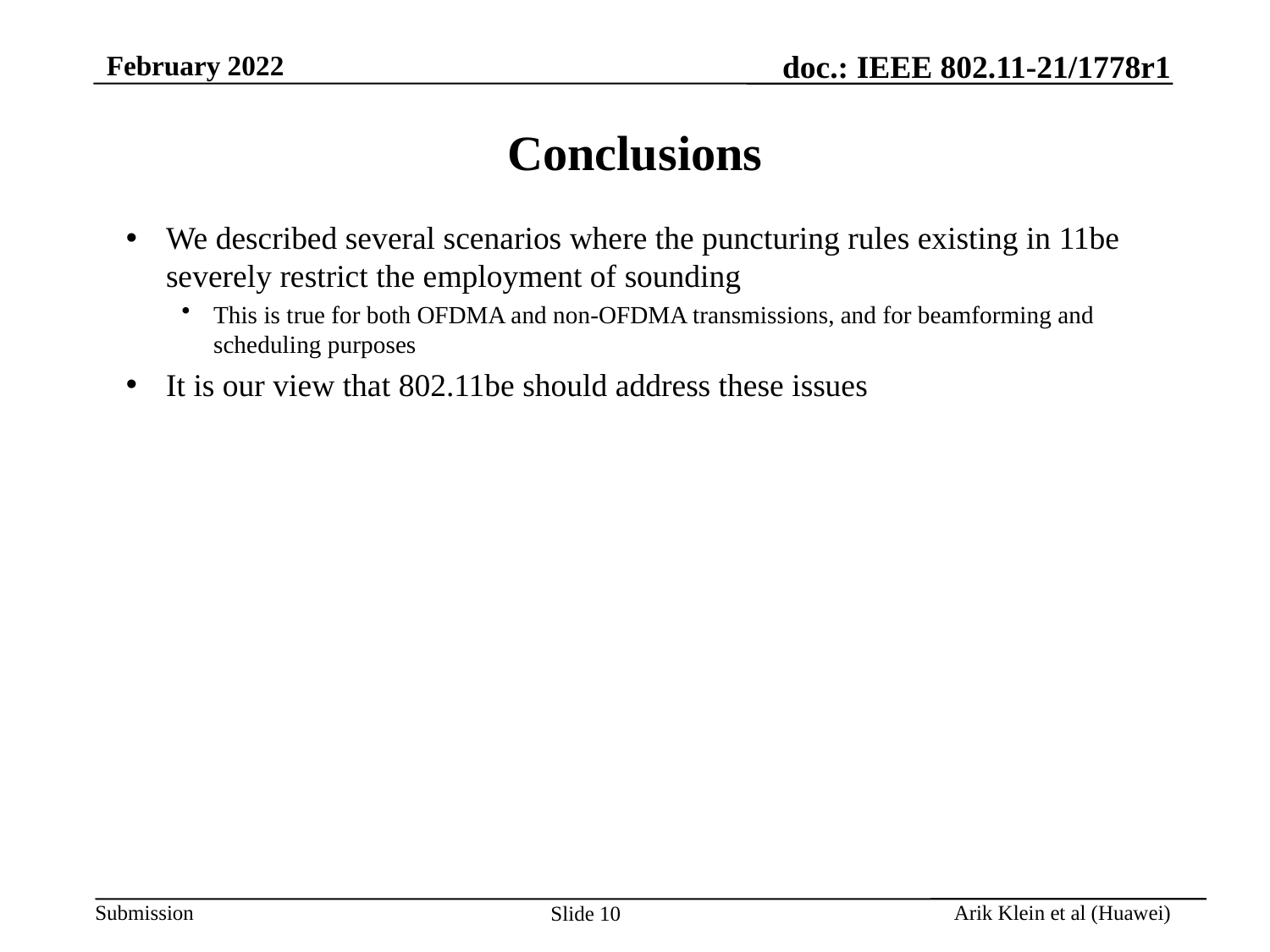

# Conclusions
We described several scenarios where the puncturing rules existing in 11be severely restrict the employment of sounding
This is true for both OFDMA and non-OFDMA transmissions, and for beamforming and scheduling purposes
It is our view that 802.11be should address these issues